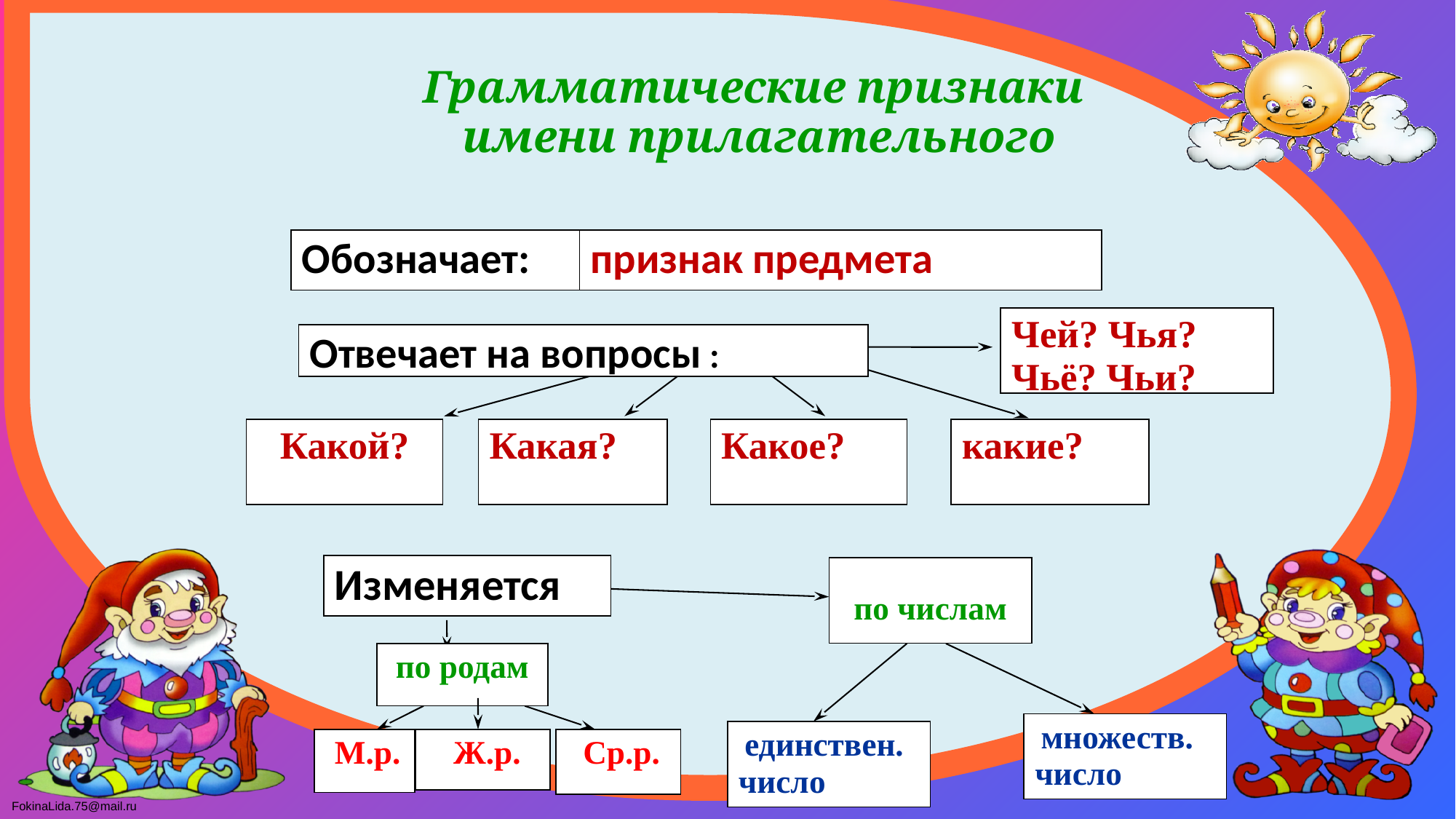

Грамматические признаки  имени прилагательного
Обозначает:
признак предмета
Чей? Чья? Чьё? Чьи?
Отвечает на вопросы :

Какой?
Какая?
Какое?
какие?
Изменяется

по числам

по родам

 множеств.
число
 единствен.
число
 Ж.р.
 Ср.р.
 М.р.